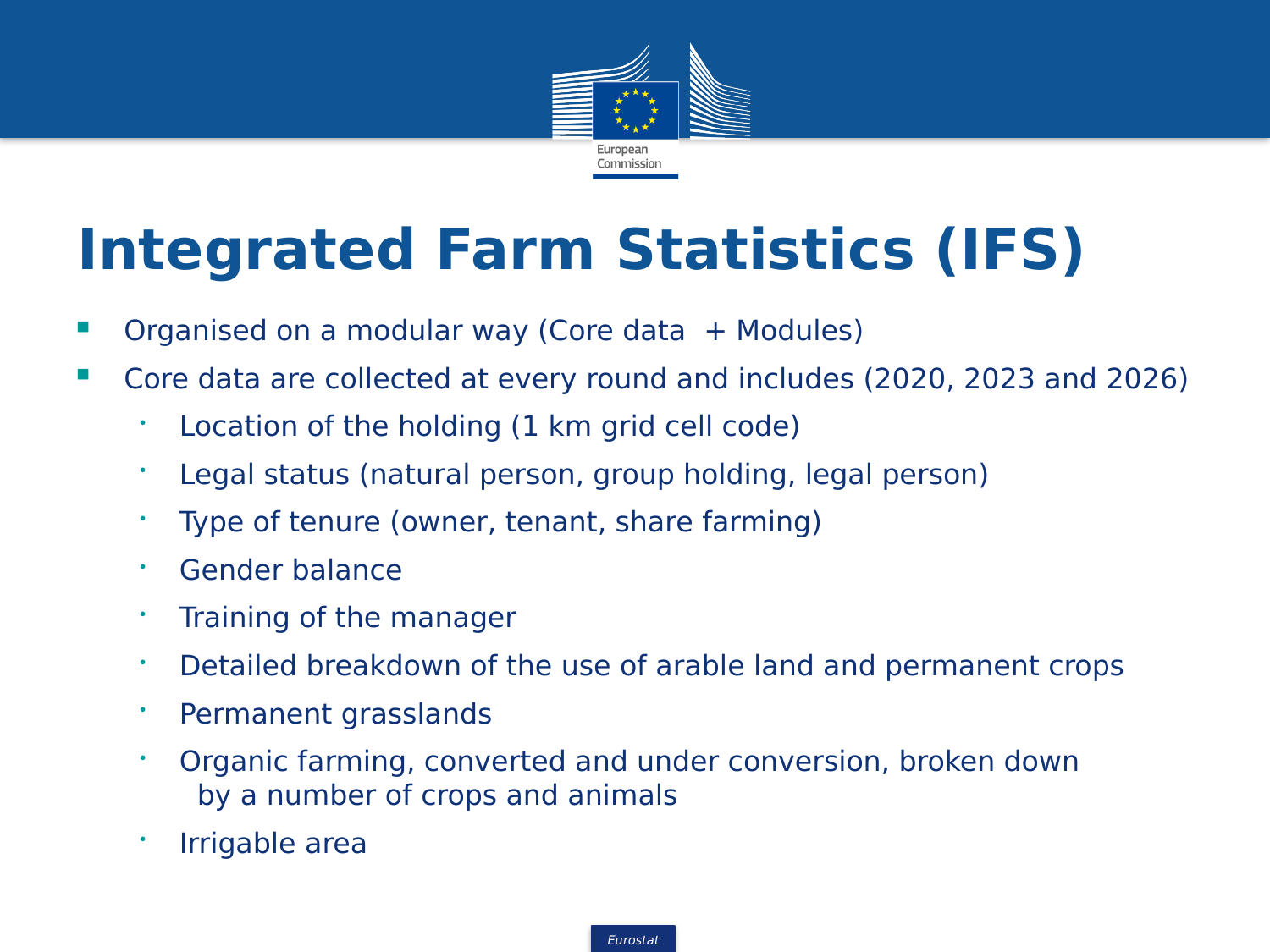

# Integrated Farm Statistics (IFS)
Organised on a modular way (Core data  + Modules)
Core data are collected at every round and includes (2020, 2023 and 2026)
Location of the holding (1 km grid cell code)
Legal status (natural person, group holding, legal person)
Type of tenure (owner, tenant, share farming)
Gender balance
Training of the manager
Detailed breakdown of the use of arable land and permanent crops
Permanent grasslands
Organic farming, converted and under conversion, broken down
  by a number of crops and animals
Irrigable area